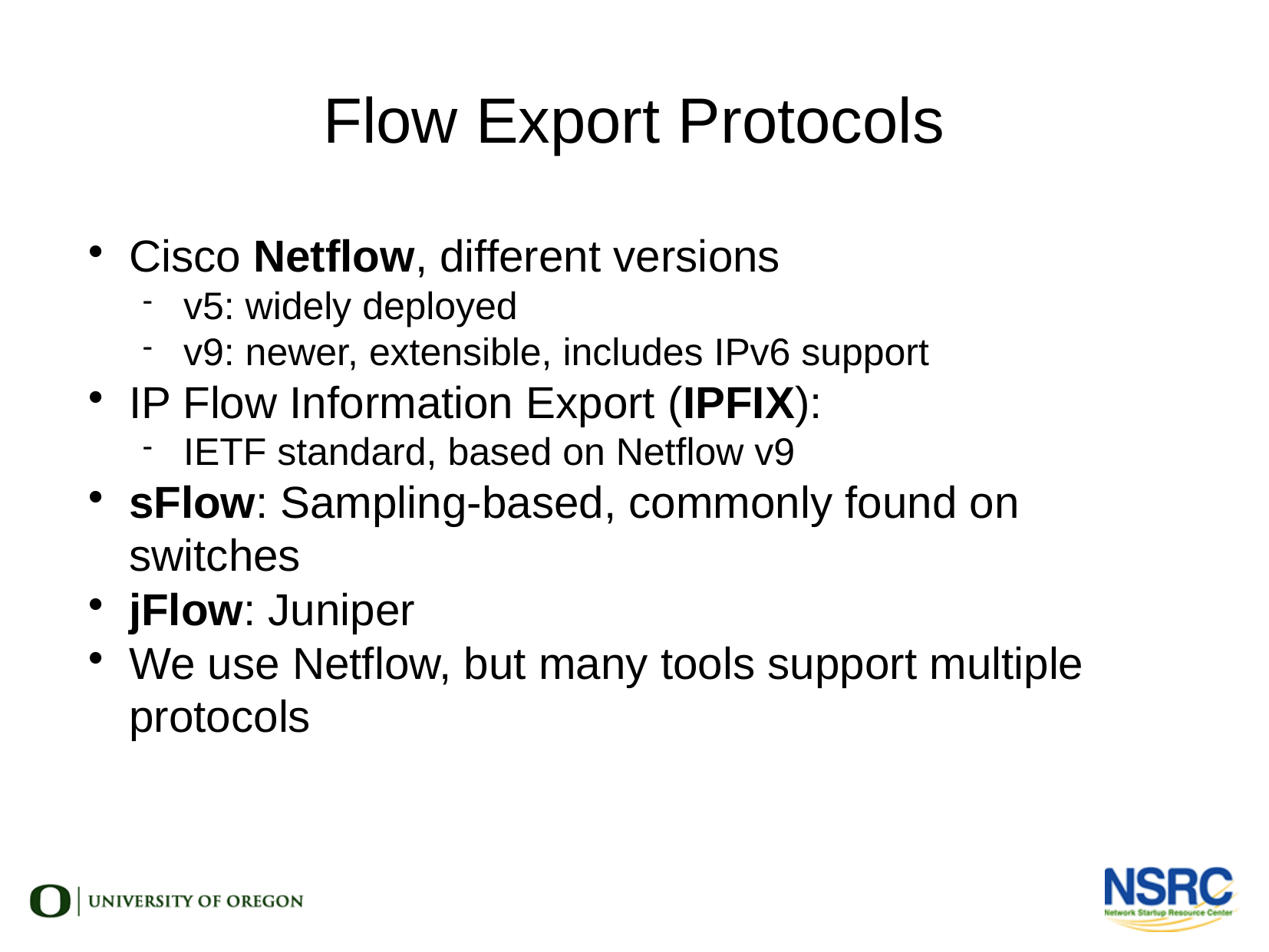

Flow Export Protocols
Cisco Netflow, different versions
v5: widely deployed
v9: newer, extensible, includes IPv6 support
IP Flow Information Export (IPFIX):
IETF standard, based on Netflow v9
sFlow: Sampling-based, commonly found on switches
jFlow: Juniper
We use Netflow, but many tools support multiple protocols